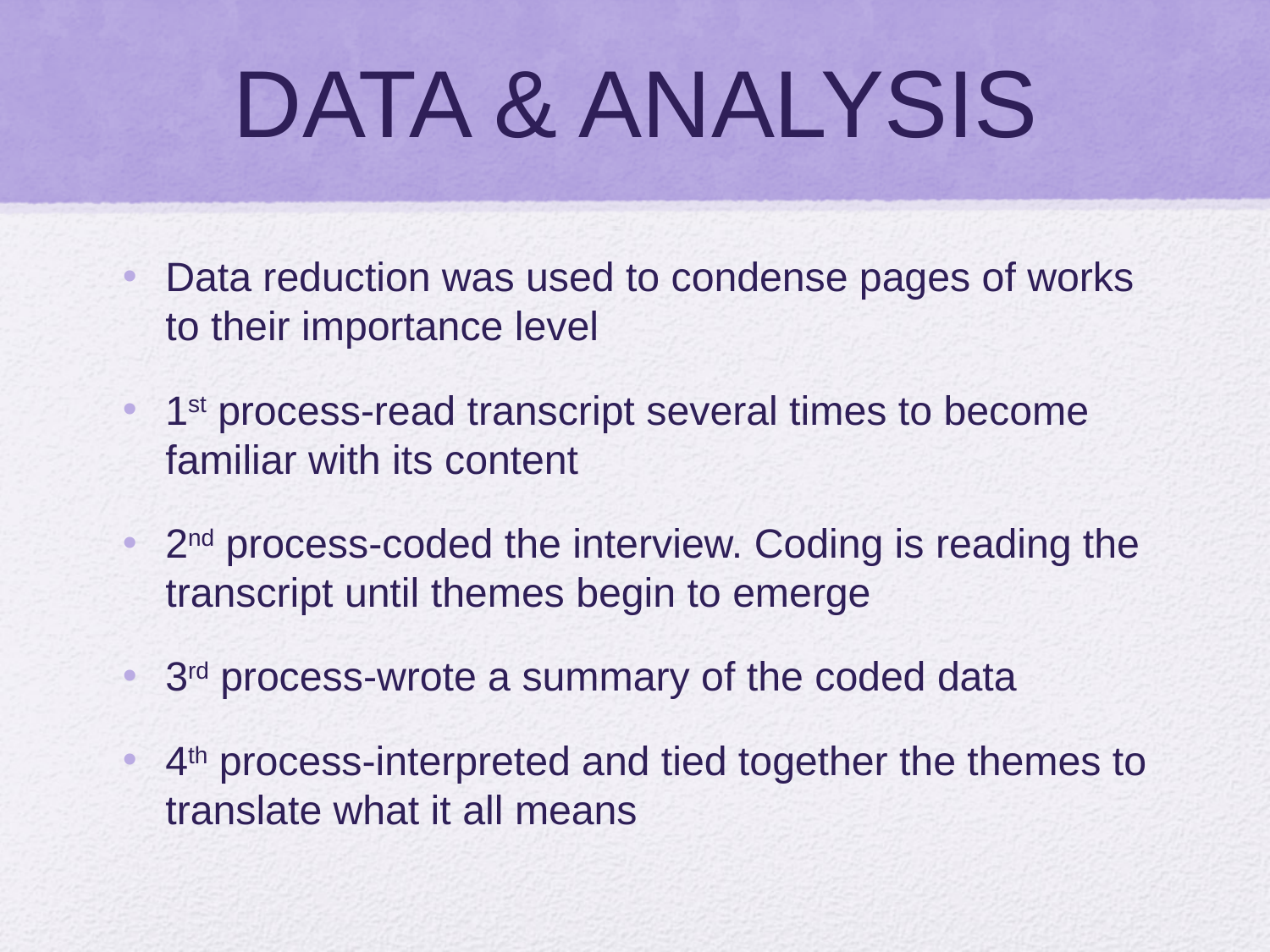

# DATA & ANALYSIS
Data reduction was used to condense pages of works to their importance level
1st process-read transcript several times to become familiar with its content
2nd process-coded the interview. Coding is reading the transcript until themes begin to emerge
3rd process-wrote a summary of the coded data
4th process-interpreted and tied together the themes to translate what it all means